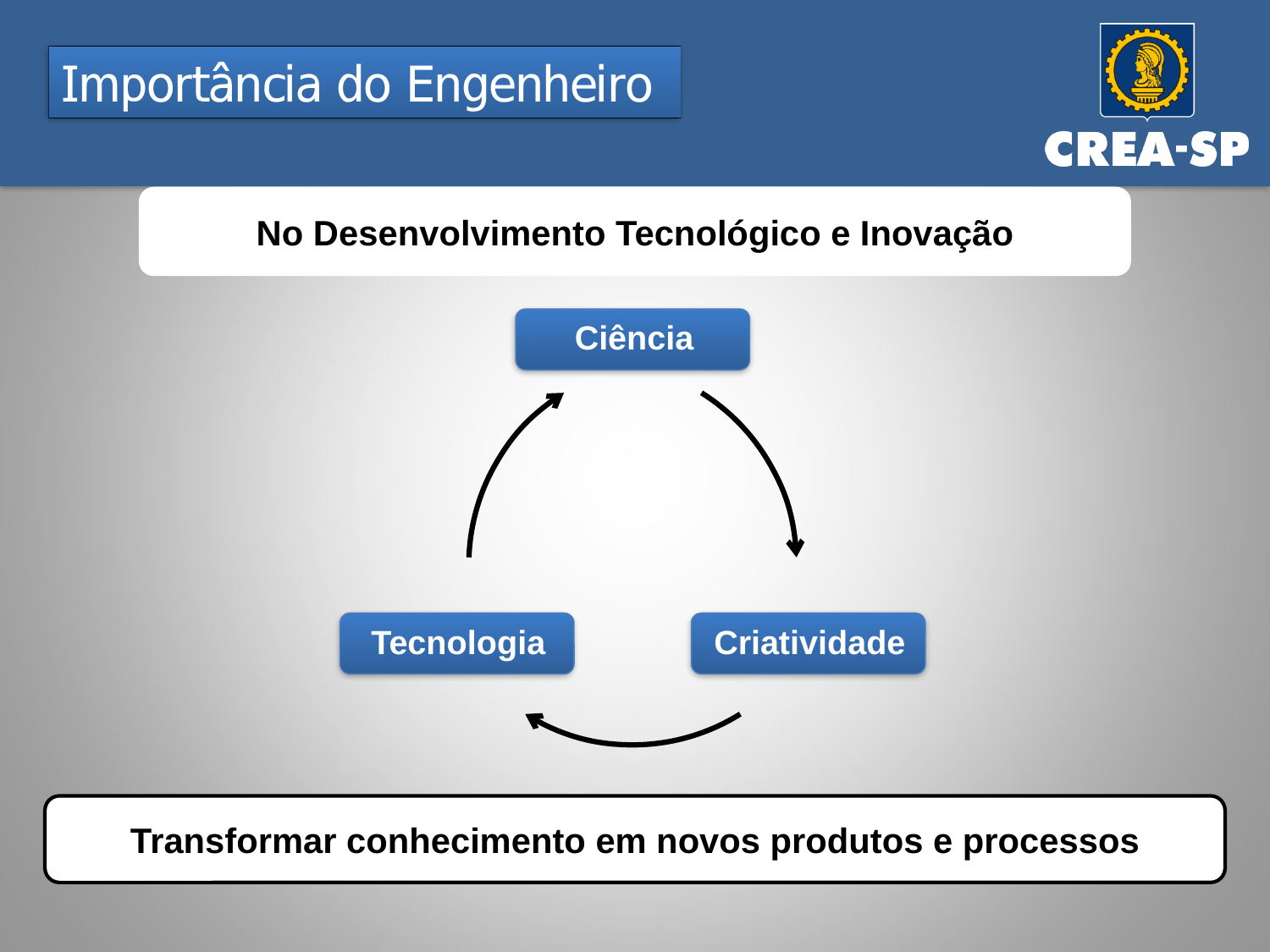

Importância do Engenheiro
No Desenvolvimento Tecnológico e Inovação
Ciência
Criatividade
Tecnologia
Transformar conhecimento em novos produtos e processos